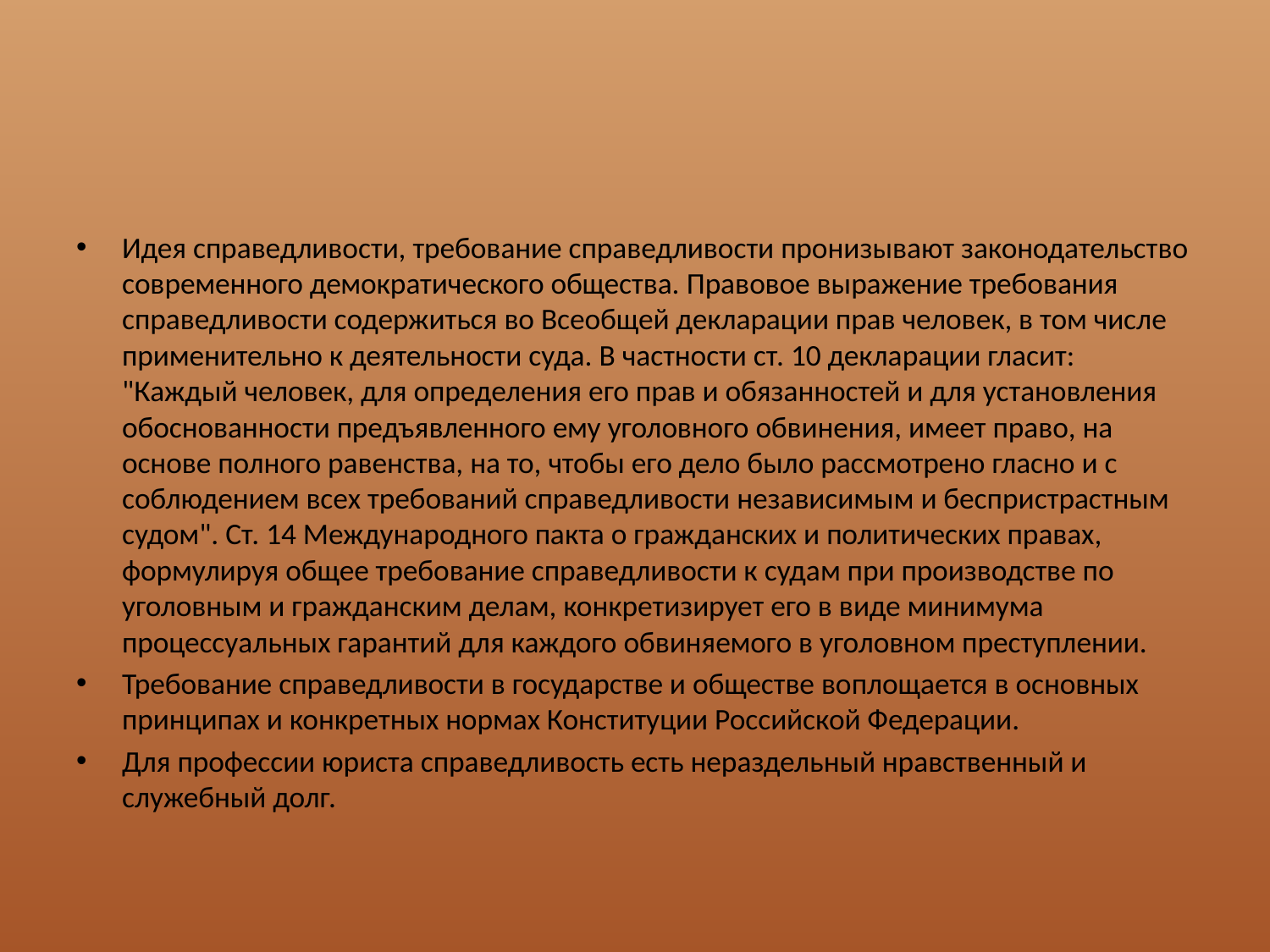

#
Идея справедливости, требование справедливости прони­зывают законодательство современного демократического об­щества. Правовое выражение требования справедливости содержиться во Всеобщей декларации прав человек, в том числе применительно к деятельности суда. В частности ст. 10 декла­рации гласит: "Каждый человек, для определения его прав и обязанностей и для установления обоснованности предъявленно­го ему уголовного обвинения, имеет право, на основе полного ра­венства, на то, чтобы его дело было рассмотрено гласно и с соблю­дением всех требований справедливости независимым и беспри­страстным судом". Ст. 14 Международного пакта о гражданских и политических правах, формулируя общее требование справедли­вости к судам при производстве по уголовным и гражданским де­лам, конкретизирует его в виде минимума процессуальных гаран­тий для каждого обвиняемого в уголовном преступлении.
Требование справедливости в государстве и обществе во­площается в основных принципах и конкретных нормах Кон­ституции Российской Федерации.
Для профессии юриста справедливость есть нераздельный нравственный и служебный долг.